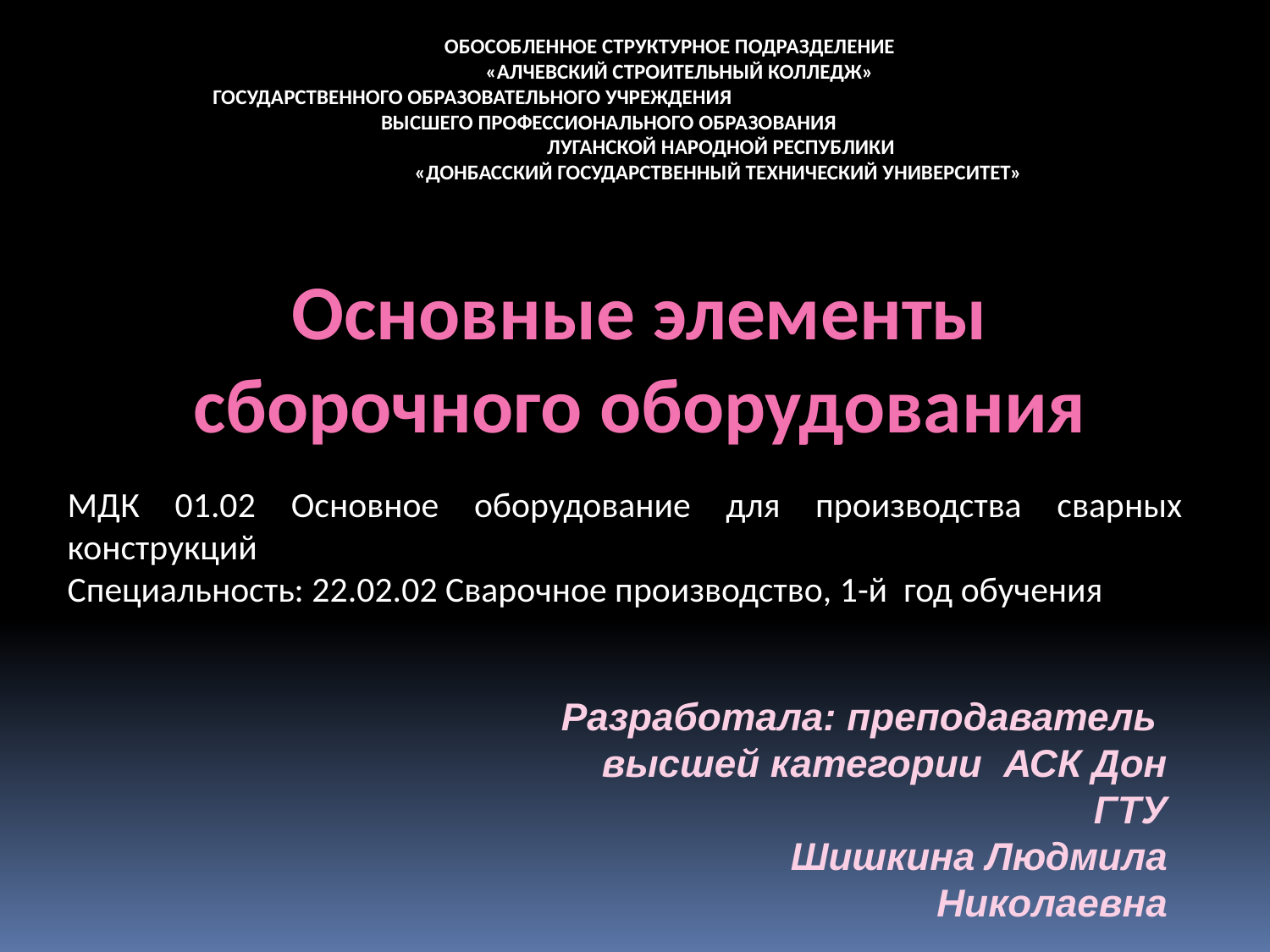

ОБОСОБЛЕННОЕ СТРУКТУРНОЕ ПОДРАЗДЕЛЕНИЕ
    «АЛЧЕВСКИЙ СТРОИТЕЛЬНЫЙ КОЛЛЕДЖ»
           ГОСУДАРСТВЕННОГО ОБРАЗОВАТЕЛЬНОГО УЧРЕЖДЕНИЯ                                                                                              ВЫСШЕГО ПРОФЕССИОНАЛЬНОГО ОБРАЗОВАНИЯ
                      ЛУГАНСКОЙ НАРОДНОЙ РЕСПУБЛИКИ
                     «ДОНБАССКИЙ ГОСУДАРСТВЕННЫЙ ТЕХНИЧЕСКИЙ УНИВЕРСИТЕТ»
Основные элементы сборочного оборудования
МДК 01.02 Основное оборудование для производства сварных конструкций
Специальность: 22.02.02 Сварочное производство, 1-й  год обучения
Разработала: преподаватель      высшей категории  АСК Дон ГТУ
Шишкина Людмила Николаевна